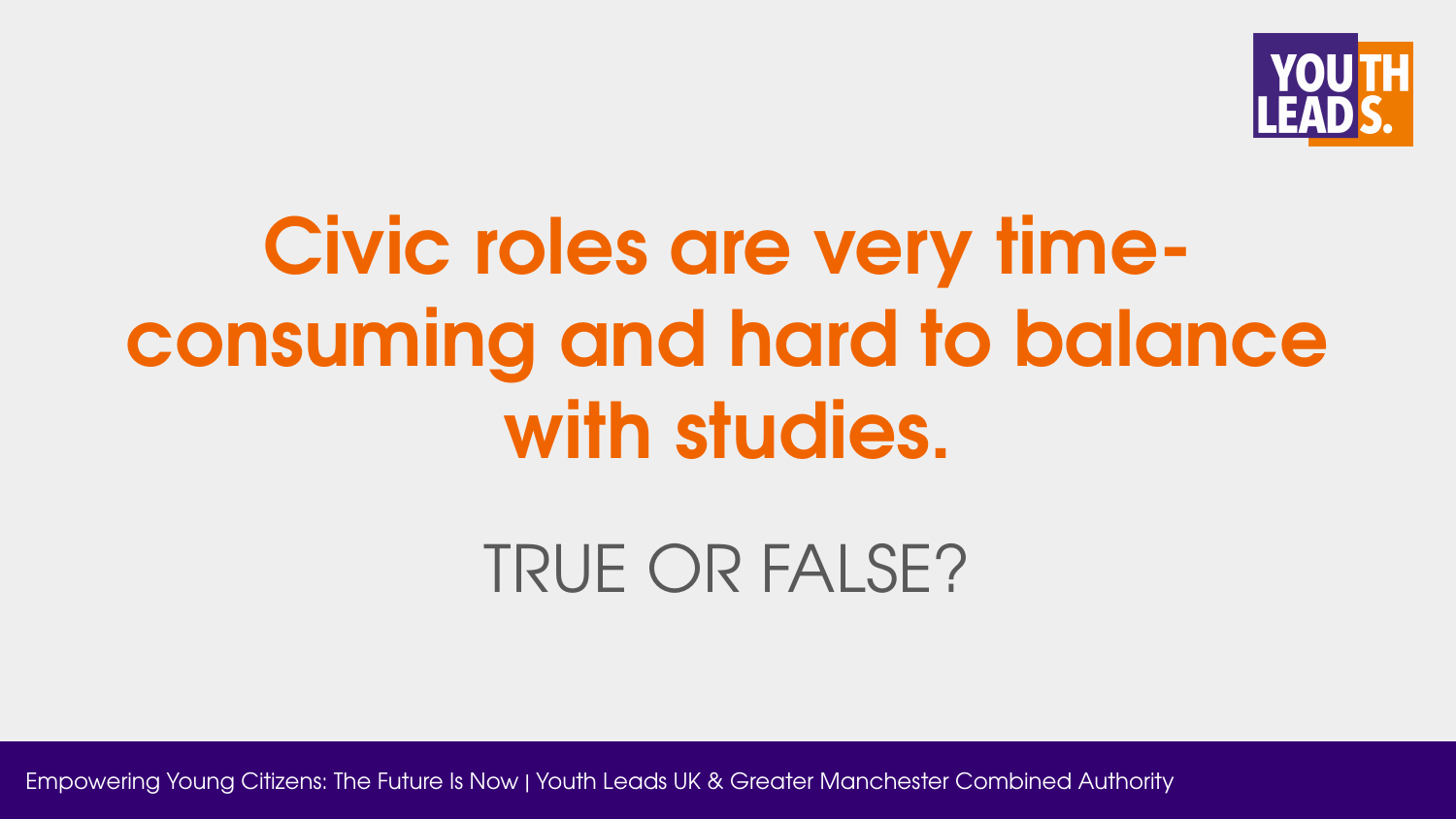

# Civic roles are very time-consuming and hard to balance with studies.
TRUE OR FALSE?